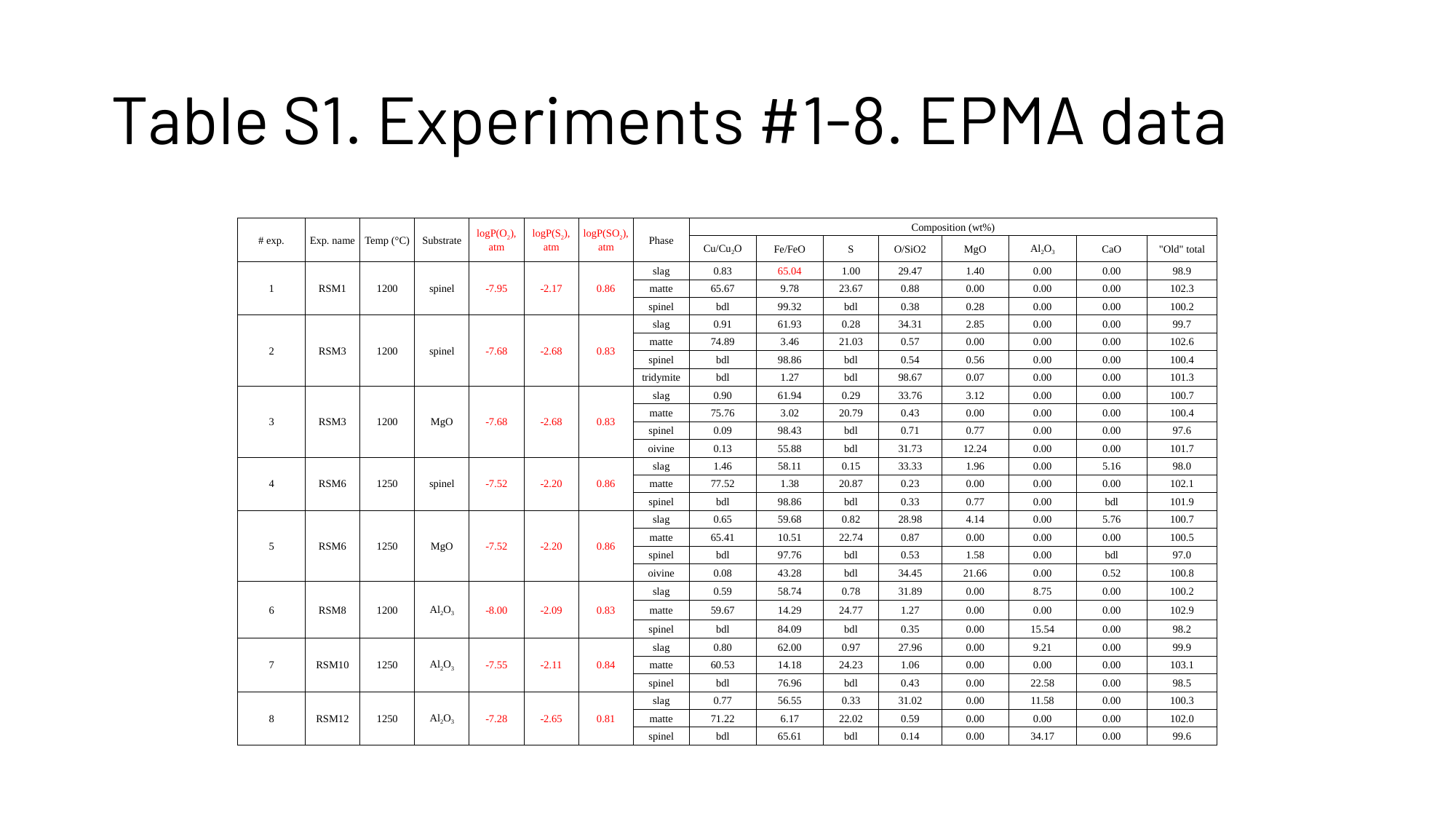

# Table S1. Experiments #1-8. EPMA data
| # exp. | Exp. name | Temp (°C) | Substrate | logP(O2), atm | logP(S2), atm | logP(SO2), atm | Phase | Composition (wt%) |  |  |  |  |  |  |  |
| --- | --- | --- | --- | --- | --- | --- | --- | --- | --- | --- | --- | --- | --- | --- | --- |
|  |  |  |  |  |  |  |  | Cu/Cu2O | Fe/FeO | S | O/SiO2 | MgO | Al2O3 | CaO | "Old" total |
| 1 | RSM1 | 1200 | spinel | -7.95 | -2.17 | 0.86 | slag | 0.83 | 65.04 | 1.00 | 29.47 | 1.40 | 0.00 | 0.00 | 98.9 |
|  |  |  |  |  |  |  | matte | 65.67 | 9.78 | 23.67 | 0.88 | 0.00 | 0.00 | 0.00 | 102.3 |
|  |  |  |  |  |  |  | spinel | bdl | 99.32 | bdl | 0.38 | 0.28 | 0.00 | 0.00 | 100.2 |
| 2 | RSM3 | 1200 | spinel | -7.68 | -2.68 | 0.83 | slag | 0.91 | 61.93 | 0.28 | 34.31 | 2.85 | 0.00 | 0.00 | 99.7 |
|  |  |  |  |  |  |  | matte | 74.89 | 3.46 | 21.03 | 0.57 | 0.00 | 0.00 | 0.00 | 102.6 |
|  |  |  |  |  |  |  | spinel | bdl | 98.86 | bdl | 0.54 | 0.56 | 0.00 | 0.00 | 100.4 |
|  |  |  |  |  |  |  | tridymite | bdl | 1.27 | bdl | 98.67 | 0.07 | 0.00 | 0.00 | 101.3 |
| 3 | RSM3 | 1200 | MgO | -7.68 | -2.68 | 0.83 | slag | 0.90 | 61.94 | 0.29 | 33.76 | 3.12 | 0.00 | 0.00 | 100.7 |
|  |  |  |  |  |  |  | matte | 75.76 | 3.02 | 20.79 | 0.43 | 0.00 | 0.00 | 0.00 | 100.4 |
|  |  |  |  |  |  |  | spinel | 0.09 | 98.43 | bdl | 0.71 | 0.77 | 0.00 | 0.00 | 97.6 |
|  |  |  |  |  |  |  | oivine | 0.13 | 55.88 | bdl | 31.73 | 12.24 | 0.00 | 0.00 | 101.7 |
| 4 | RSM6 | 1250 | spinel | -7.52 | -2.20 | 0.86 | slag | 1.46 | 58.11 | 0.15 | 33.33 | 1.96 | 0.00 | 5.16 | 98.0 |
|  |  |  |  |  |  |  | matte | 77.52 | 1.38 | 20.87 | 0.23 | 0.00 | 0.00 | 0.00 | 102.1 |
|  |  |  |  |  |  |  | spinel | bdl | 98.86 | bdl | 0.33 | 0.77 | 0.00 | bdl | 101.9 |
| 5 | RSM6 | 1250 | MgO | -7.52 | -2.20 | 0.86 | slag | 0.65 | 59.68 | 0.82 | 28.98 | 4.14 | 0.00 | 5.76 | 100.7 |
|  |  |  |  |  |  |  | matte | 65.41 | 10.51 | 22.74 | 0.87 | 0.00 | 0.00 | 0.00 | 100.5 |
|  |  |  |  |  |  |  | spinel | bdl | 97.76 | bdl | 0.53 | 1.58 | 0.00 | bdl | 97.0 |
|  |  |  |  |  |  |  | oivine | 0.08 | 43.28 | bdl | 34.45 | 21.66 | 0.00 | 0.52 | 100.8 |
| 6 | RSM8 | 1200 | Al2O3 | -8.00 | -2.09 | 0.83 | slag | 0.59 | 58.74 | 0.78 | 31.89 | 0.00 | 8.75 | 0.00 | 100.2 |
|  |  |  |  |  |  |  | matte | 59.67 | 14.29 | 24.77 | 1.27 | 0.00 | 0.00 | 0.00 | 102.9 |
|  |  |  |  |  |  |  | spinel | bdl | 84.09 | bdl | 0.35 | 0.00 | 15.54 | 0.00 | 98.2 |
| 7 | RSM10 | 1250 | Al2O3 | -7.55 | -2.11 | 0.84 | slag | 0.80 | 62.00 | 0.97 | 27.96 | 0.00 | 9.21 | 0.00 | 99.9 |
|  |  |  |  |  |  |  | matte | 60.53 | 14.18 | 24.23 | 1.06 | 0.00 | 0.00 | 0.00 | 103.1 |
|  |  |  |  |  |  |  | spinel | bdl | 76.96 | bdl | 0.43 | 0.00 | 22.58 | 0.00 | 98.5 |
| 8 | RSM12 | 1250 | Al2O3 | -7.28 | -2.65 | 0.81 | slag | 0.77 | 56.55 | 0.33 | 31.02 | 0.00 | 11.58 | 0.00 | 100.3 |
|  |  |  |  |  |  |  | matte | 71.22 | 6.17 | 22.02 | 0.59 | 0.00 | 0.00 | 0.00 | 102.0 |
|  |  |  |  |  |  |  | spinel | bdl | 65.61 | bdl | 0.14 | 0.00 | 34.17 | 0.00 | 99.6 |